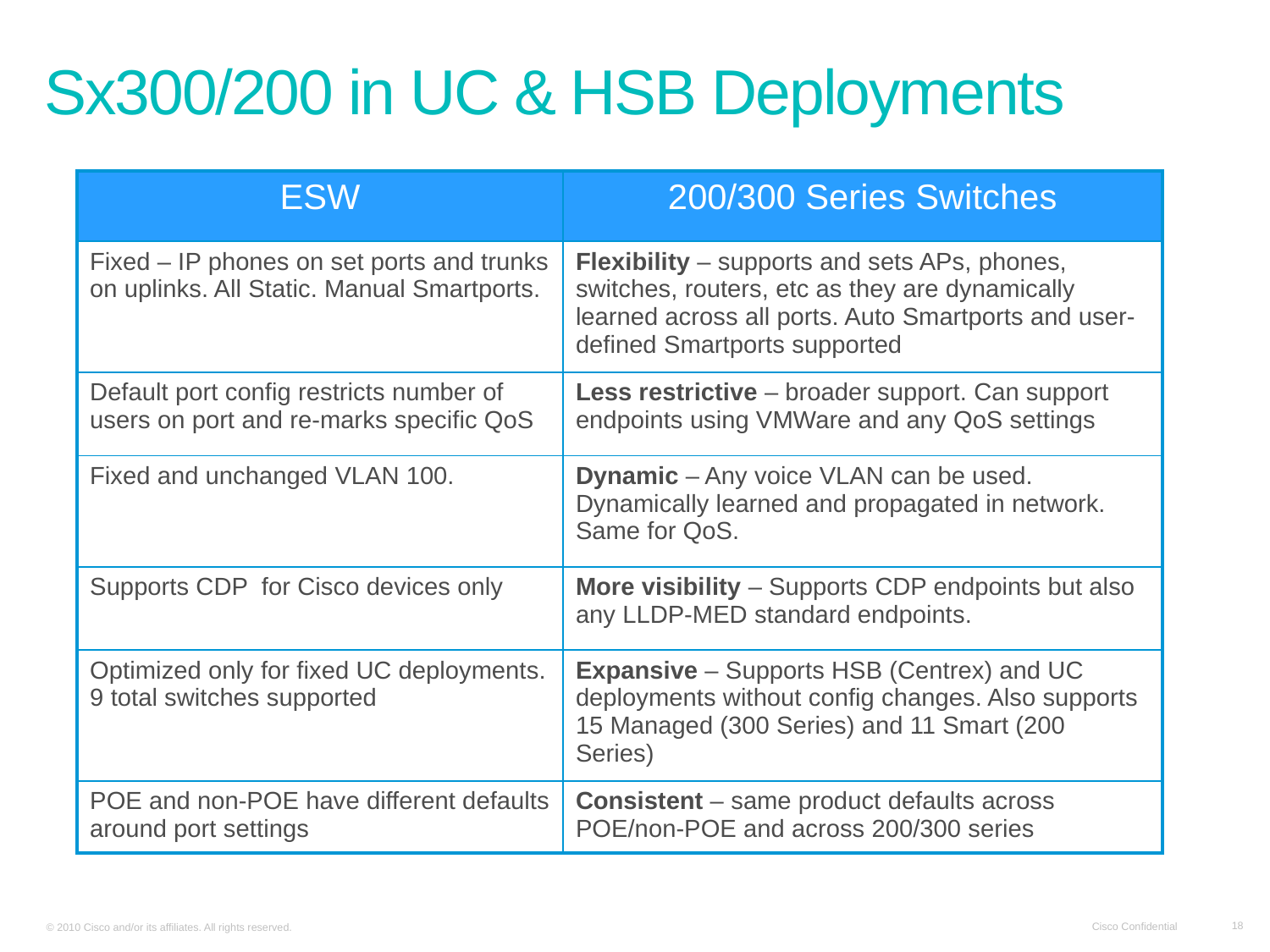

Nikola Vs ESW
Sx300/200 in UC & HSB Deployments
| ESW | 200/300 Series Switches |
| --- | --- |
| Fixed – IP phones on set ports and trunks on uplinks. All Static. Manual Smartports. | Flexibility – supports and sets APs, phones, switches, routers, etc as they are dynamically learned across all ports. Auto Smartports and user-defined Smartports supported |
| Default port config restricts number of users on port and re-marks specific QoS | Less restrictive – broader support. Can support endpoints using VMWare and any QoS settings |
| Fixed and unchanged VLAN 100. | Dynamic – Any voice VLAN can be used. Dynamically learned and propagated in network. Same for QoS. |
| Supports CDP for Cisco devices only | More visibility – Supports CDP endpoints but also any LLDP-MED standard endpoints. |
| Optimized only for fixed UC deployments. 9 total switches supported | Expansive – Supports HSB (Centrex) and UC deployments without config changes. Also supports 15 Managed (300 Series) and 11 Smart (200 Series) |
| POE and non-POE have different defaults around port settings | Consistent – same product defaults across POE/non-POE and across 200/300 series |